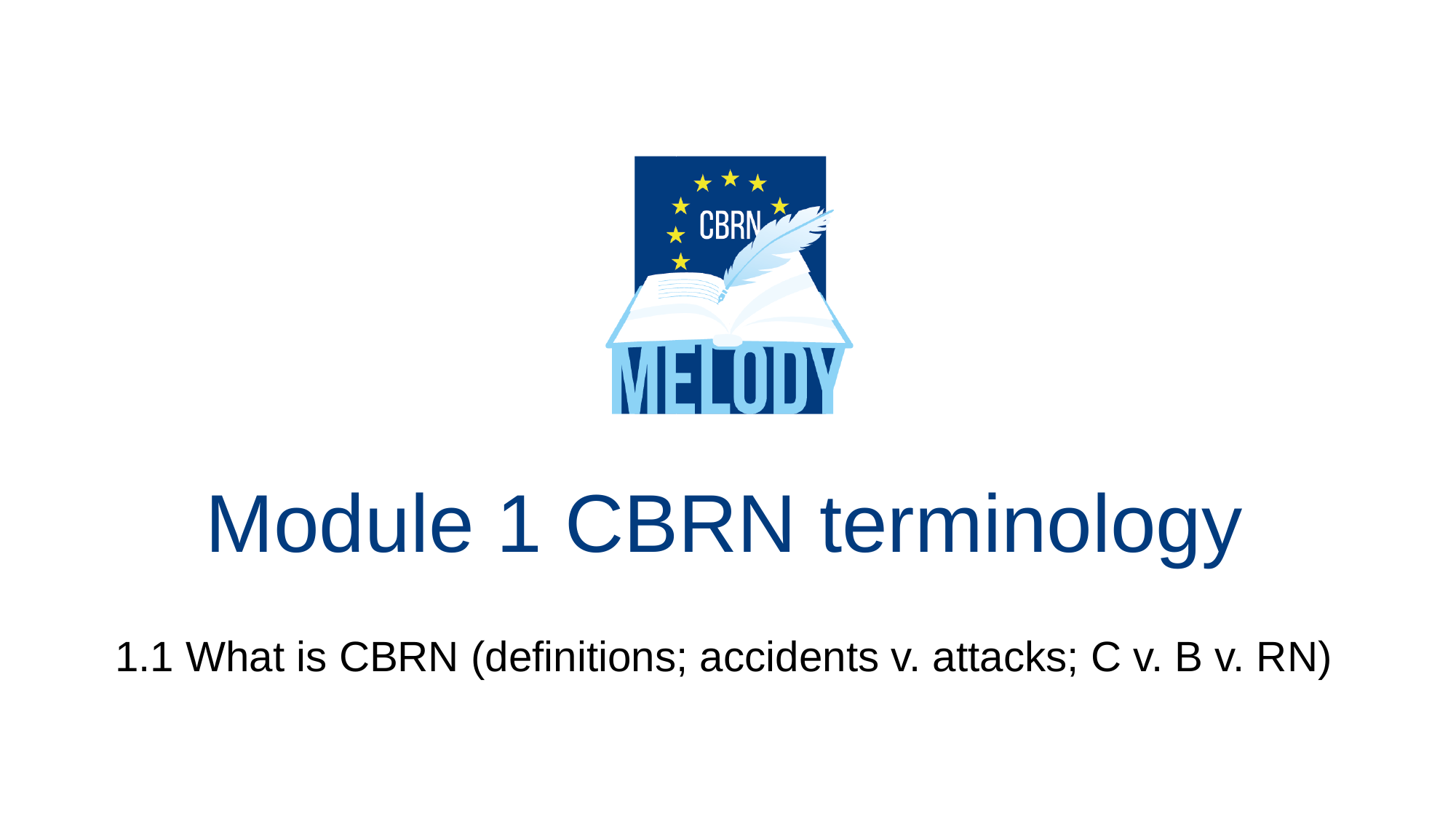

# Module 1 CBRN terminology
1.1 What is CBRN (definitions; accidents v. attacks; C v. B v. RN)